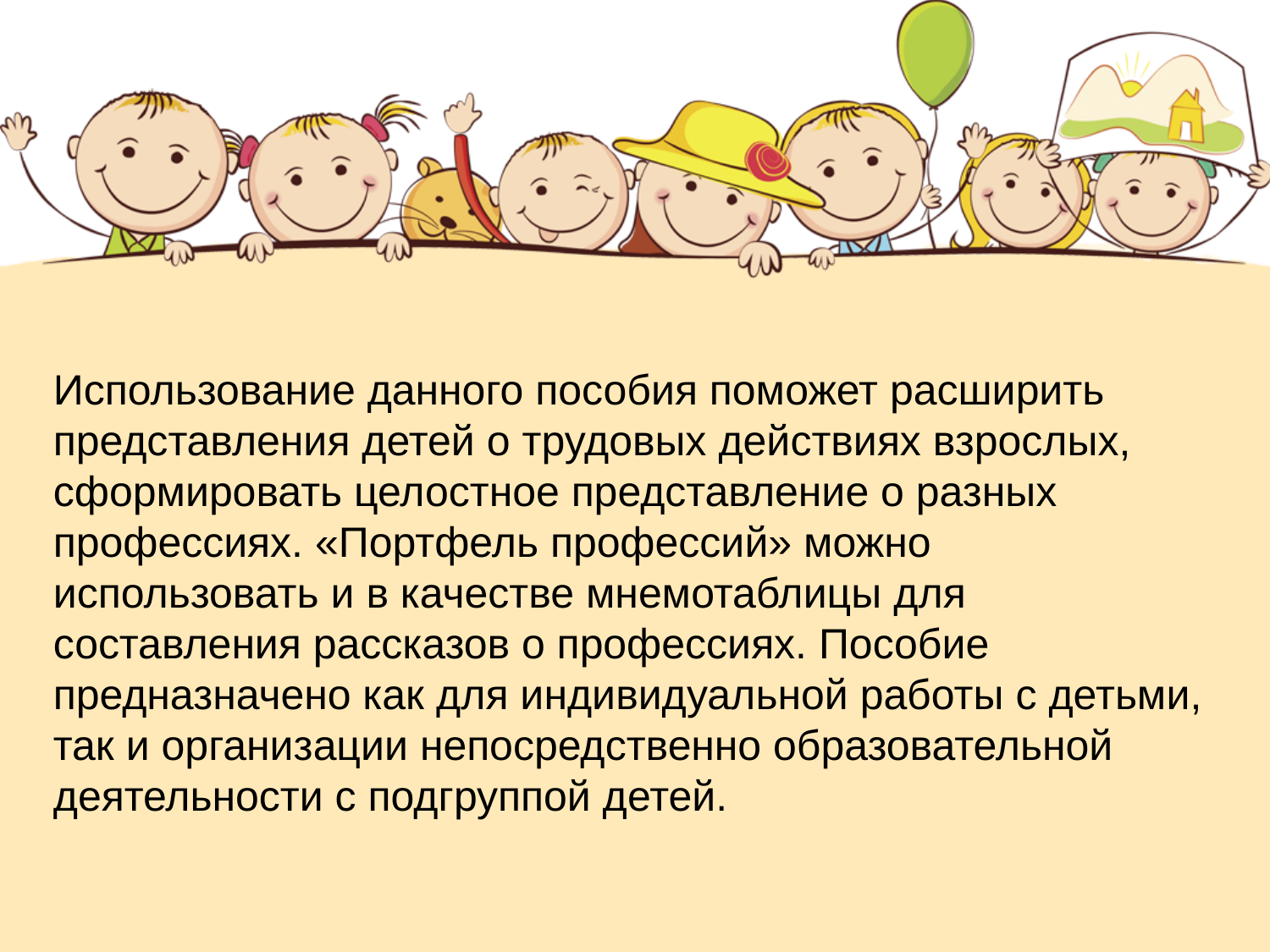

Использование данного пособия поможет расширить представления детей о трудовых действиях взрослых, сформировать целостное представление о разных профессиях. «Портфель профессий» можно использовать и в качестве мнемотаблицы для составления рассказов о профессиях. Пособие предназначено как для индивидуальной работы с детьми, так и организации непосредственно образовательной деятельности с подгруппой детей.